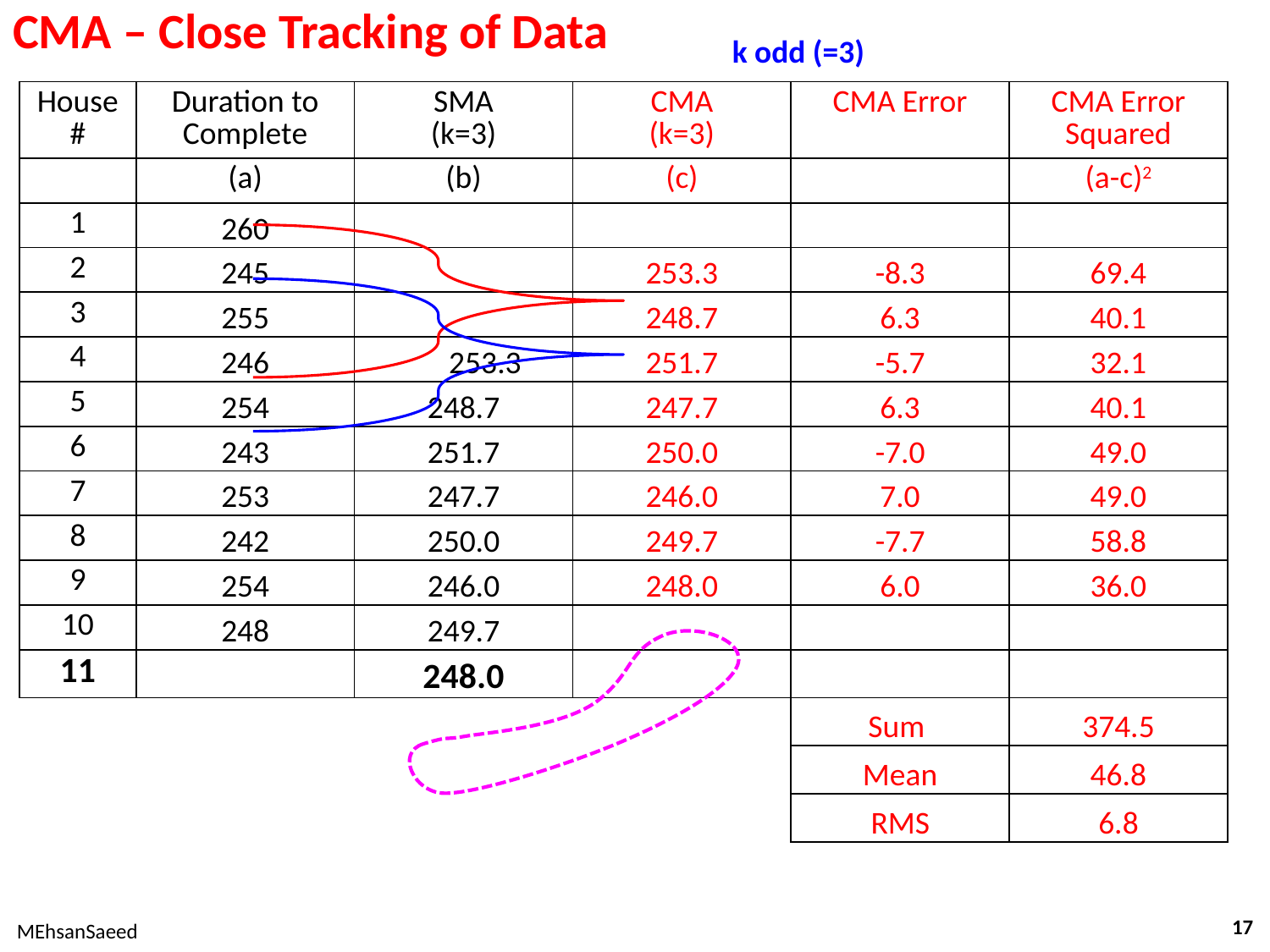

# CMA – Close Tracking of Data
k odd (=3)
| House # | Duration to Complete | SMA (k=3) | CMA (k=3) | CMA Error | CMA Error Squared |
| --- | --- | --- | --- | --- | --- |
|  | (a) | (b) | (c) |  | (a-c)2 |
| 1 | 260 |  |  |  |  |
| 2 | 245 |  | 253.3 | -8.3 | 69.4 |
| 3 | 255 |  | 248.7 | 6.3 | 40.1 |
| 4 | 246 | 253.3 | 251.7 | -5.7 | 32.1 |
| 5 | 254 | 248.7 | 247.7 | 6.3 | 40.1 |
| 6 | 243 | 251.7 | 250.0 | -7.0 | 49.0 |
| 7 | 253 | 247.7 | 246.0 | 7.0 | 49.0 |
| 8 | 242 | 250.0 | 249.7 | -7.7 | 58.8 |
| 9 | 254 | 246.0 | 248.0 | 6.0 | 36.0 |
| 10 | 248 | 249.7 |  |  |  |
| 11 |  | 248.0 |  |  |  |
|  |  |  |  | Sum | 374.5 |
|  |  |  |  | Mean | 46.8 |
|  |  |  |  | RMS | 6.8 |

17
MEhsanSaeed